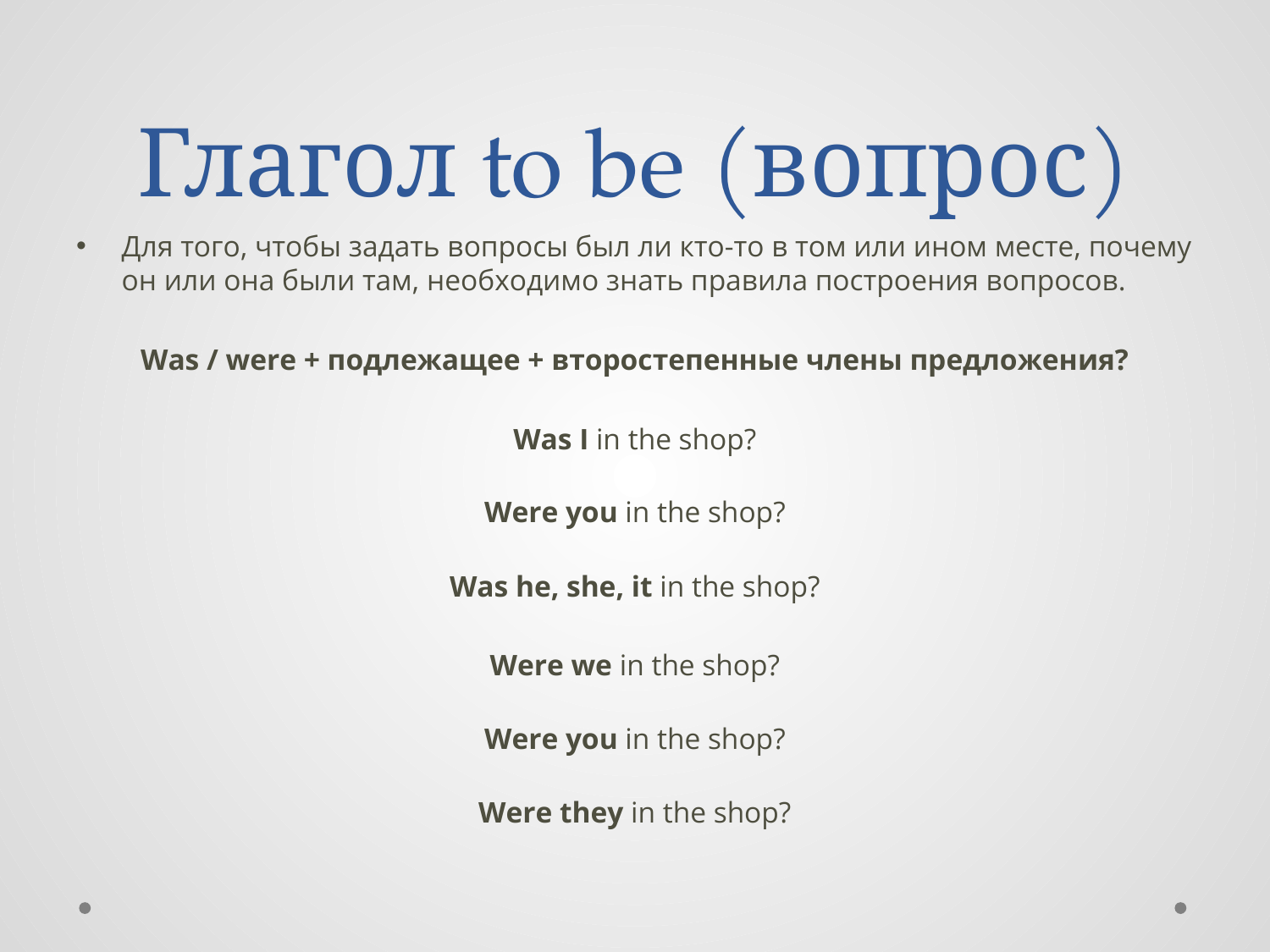

# Глагол to be (вопрос)
Для того, чтобы задать вопросы был ли кто-то в том или ином месте, почему он или она были там, необходимо знать правила построения вопросов.

Was / were + подлежащее + второстепенные члены предложения?

Was I in the shop?
Were you in the shop?
Was he, she, it in the shop?

Were we in the shop?
Were you in the shop?
Were they in the shop?